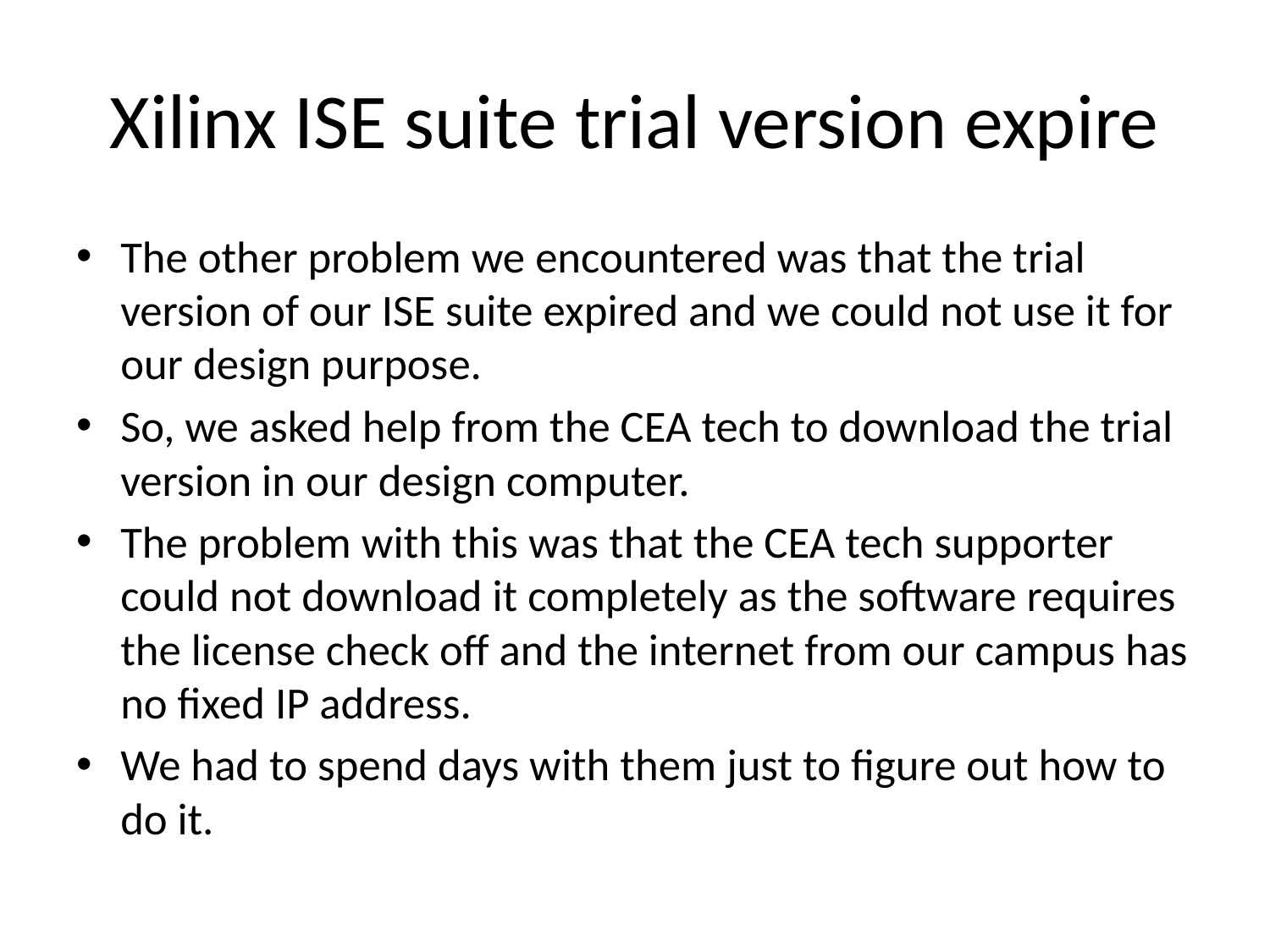

# Xilinx ISE suite trial version expire
The other problem we encountered was that the trial version of our ISE suite expired and we could not use it for our design purpose.
So, we asked help from the CEA tech to download the trial version in our design computer.
The problem with this was that the CEA tech supporter could not download it completely as the software requires the license check off and the internet from our campus has no fixed IP address.
We had to spend days with them just to figure out how to do it.